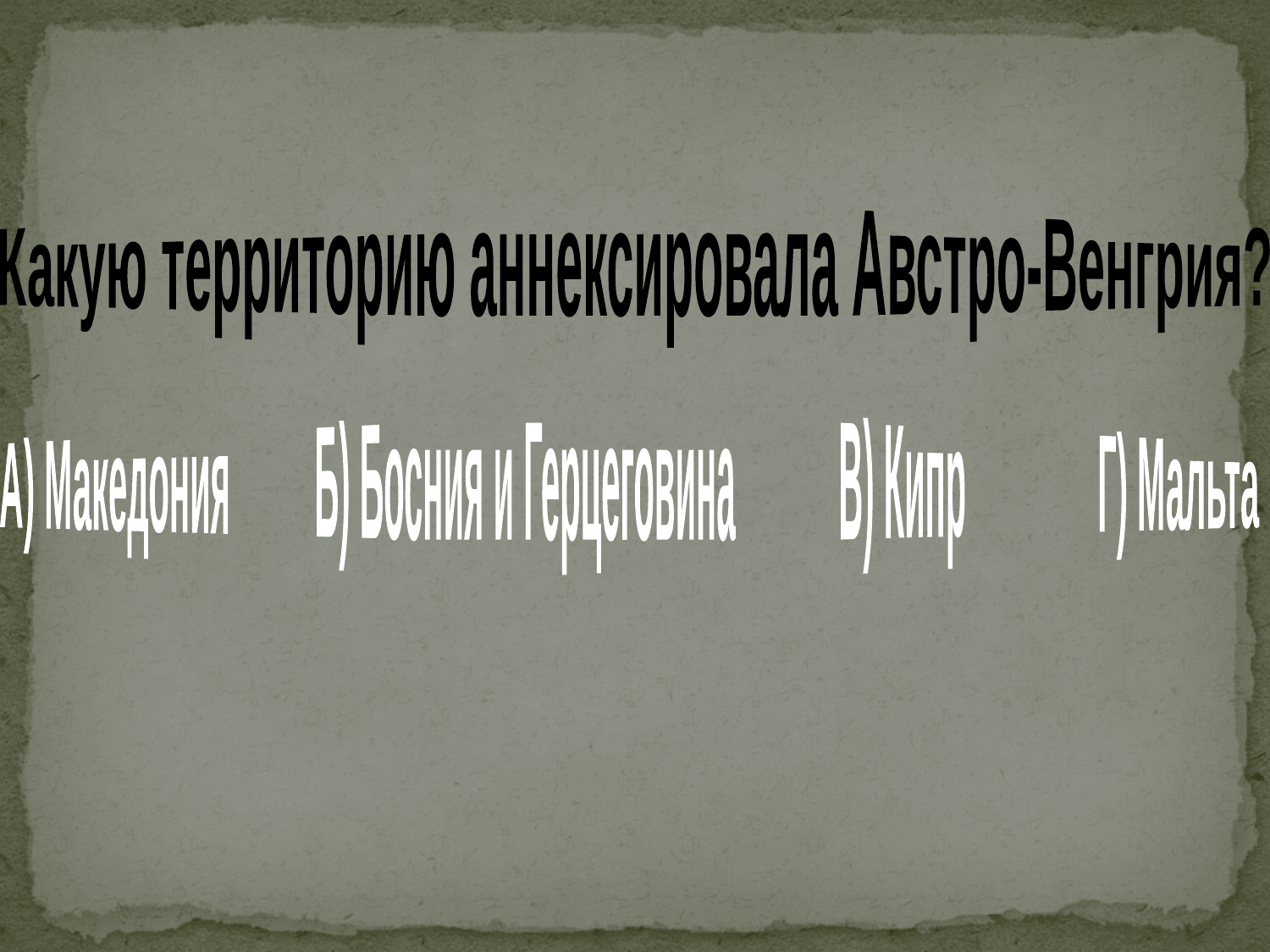

Какую территорию аннексировала Австро-Венгрия?
А) Македония         Б) Босния и Герцеговина           В) Кипр              Г) Мальта